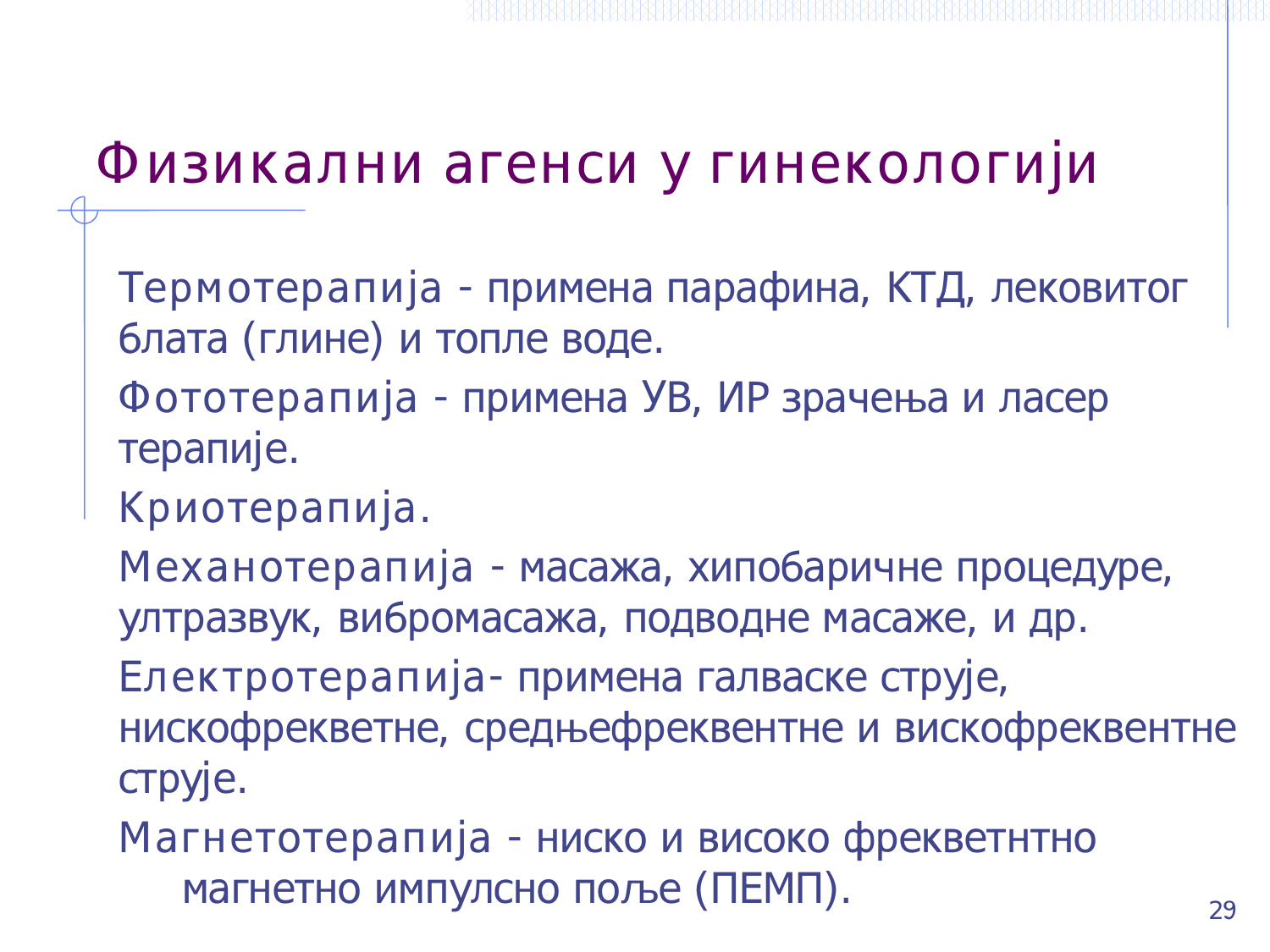

# Физикални агенси у гинекологији
Термотерапија - примена парафина, КТД, лековитог блата (глине) и топле воде.
Фототерапија - примена УВ, ИР зрачења и ласер терапије.
Криотерапија.
Механотерапија - масажа, хипобаричне процедуре, ултразвук, вибромасажа, подводне масаже, и др.
Електротерапија- примена галваске струје, нискофрекветне, средњефреквентне и вискофреквентне струје.
Магнетотерапија - ниско и високо фрекветнтно магнетно импулсно поље (ПЕМП).

29